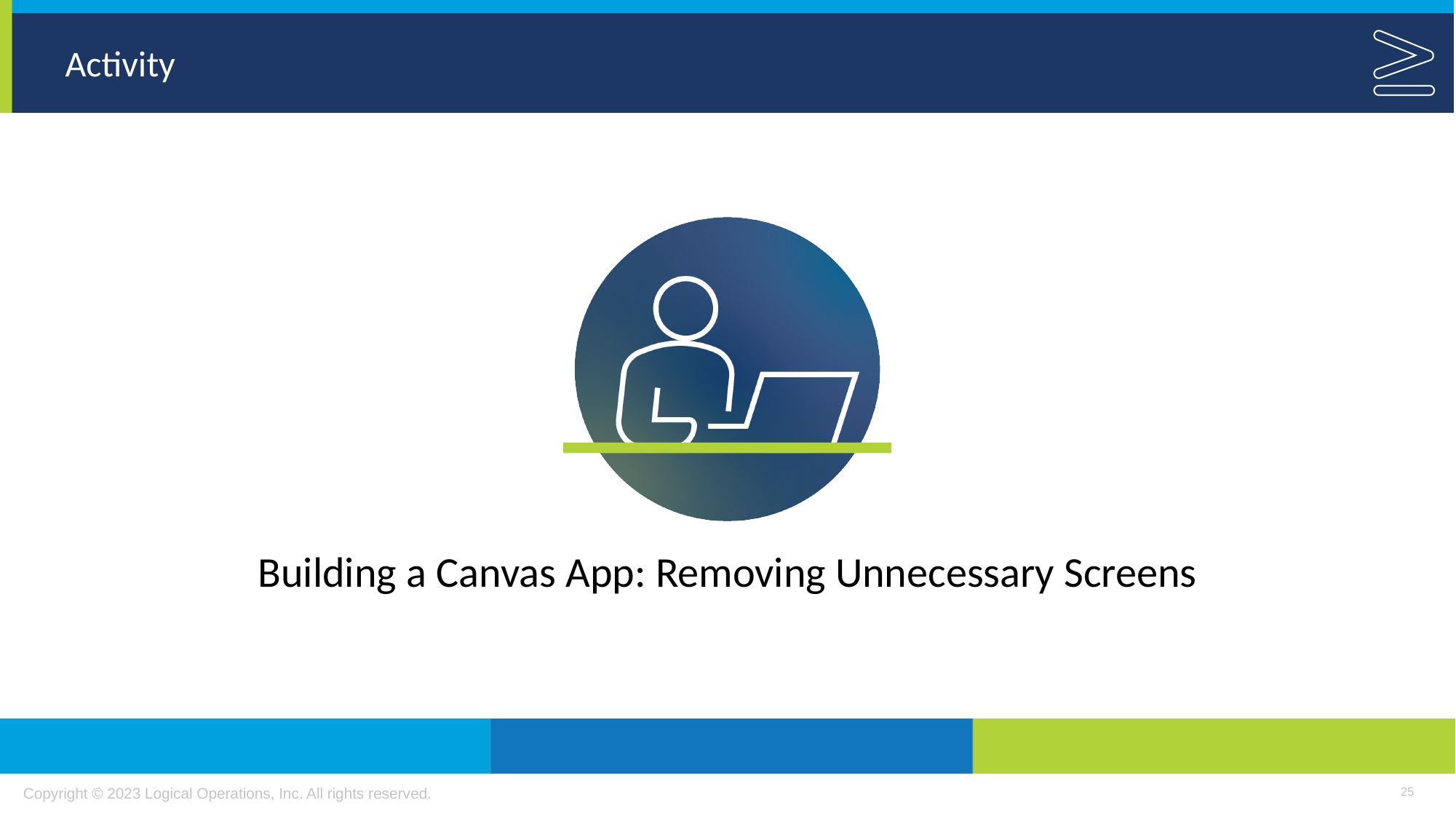

Building a Canvas App: Removing Unnecessary Screens
25